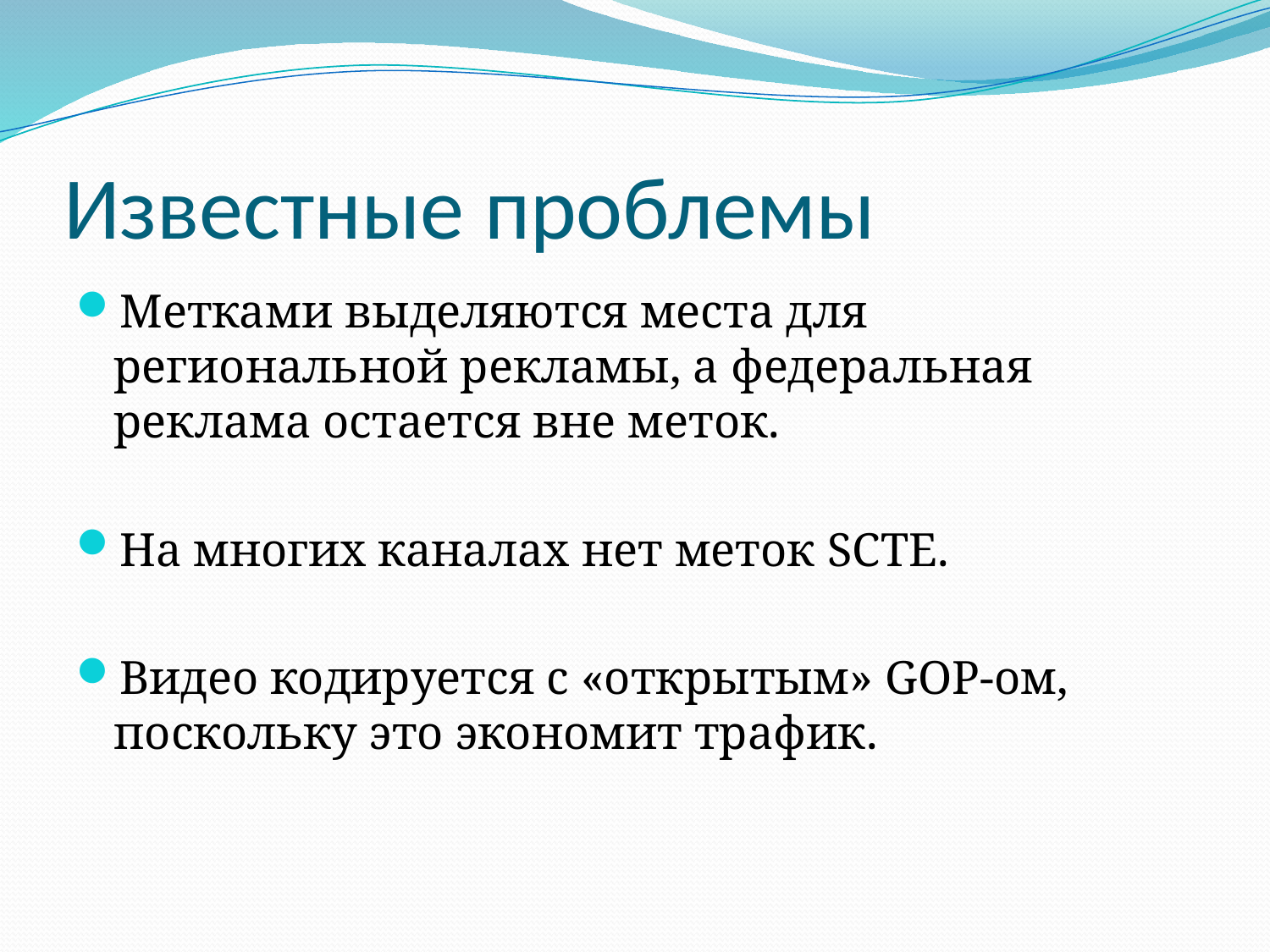

# Известные проблемы
Метками выделяются места для региональной рекламы, а федеральная реклама остается вне меток.

На многих каналах нет меток SCTE.

Видео кодируется с «открытым» GOP-ом, поскольку это экономит трафик.